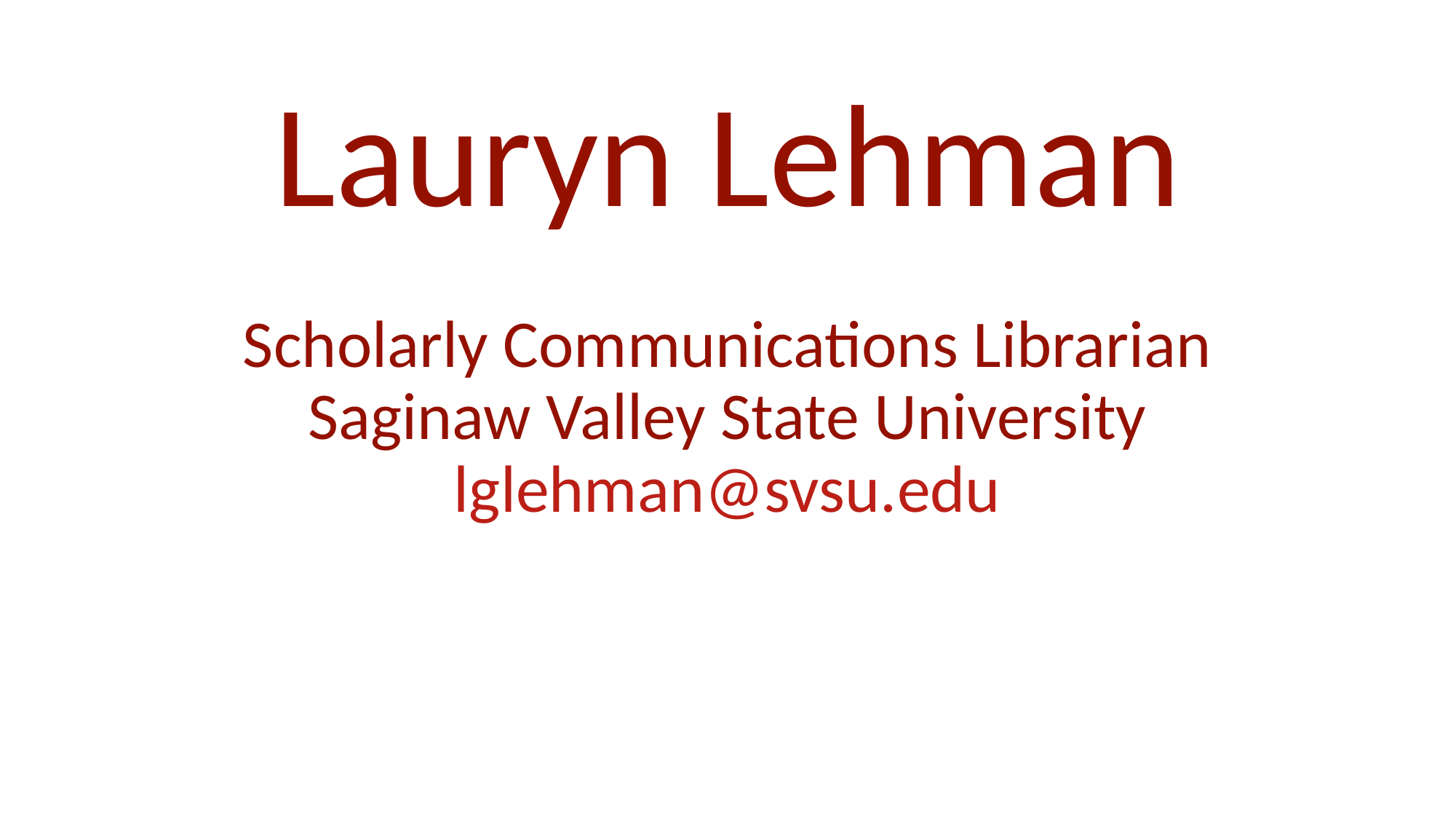

# Lauryn Lehman Scholarly Communications Librarian Saginaw Valley State University lglehman@svsu.edu